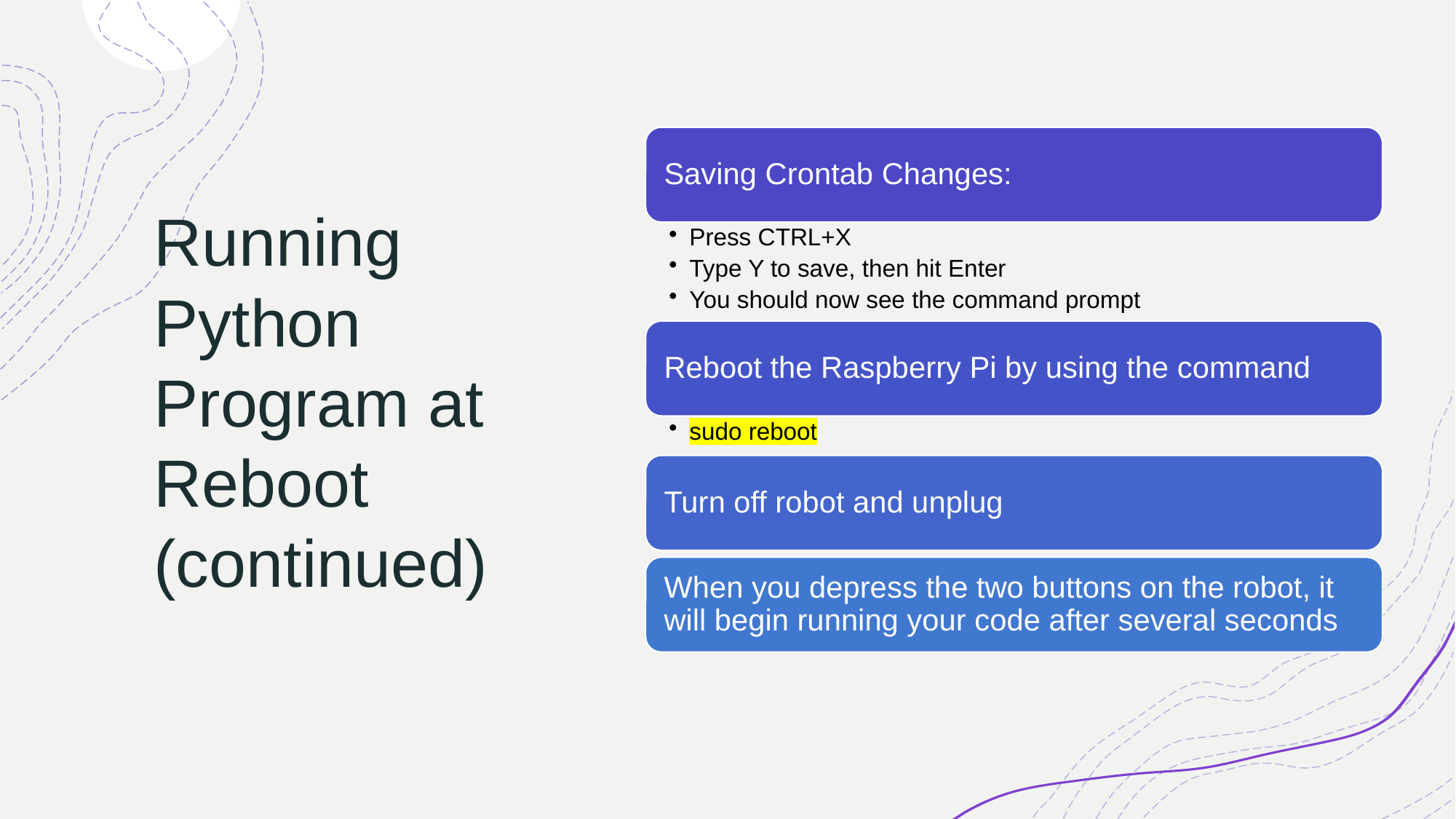

Saving Crontab Changes:
Press CTRL+X
Type Y to save, then hit Enter
You should now see the command prompt
Reboot the Raspberry Pi by using the command
sudo reboot
Turn off robot and unplug
When you depress the two buttons on the robot, it will begin running your code after several seconds
# Running Python Program at Reboot (continued)